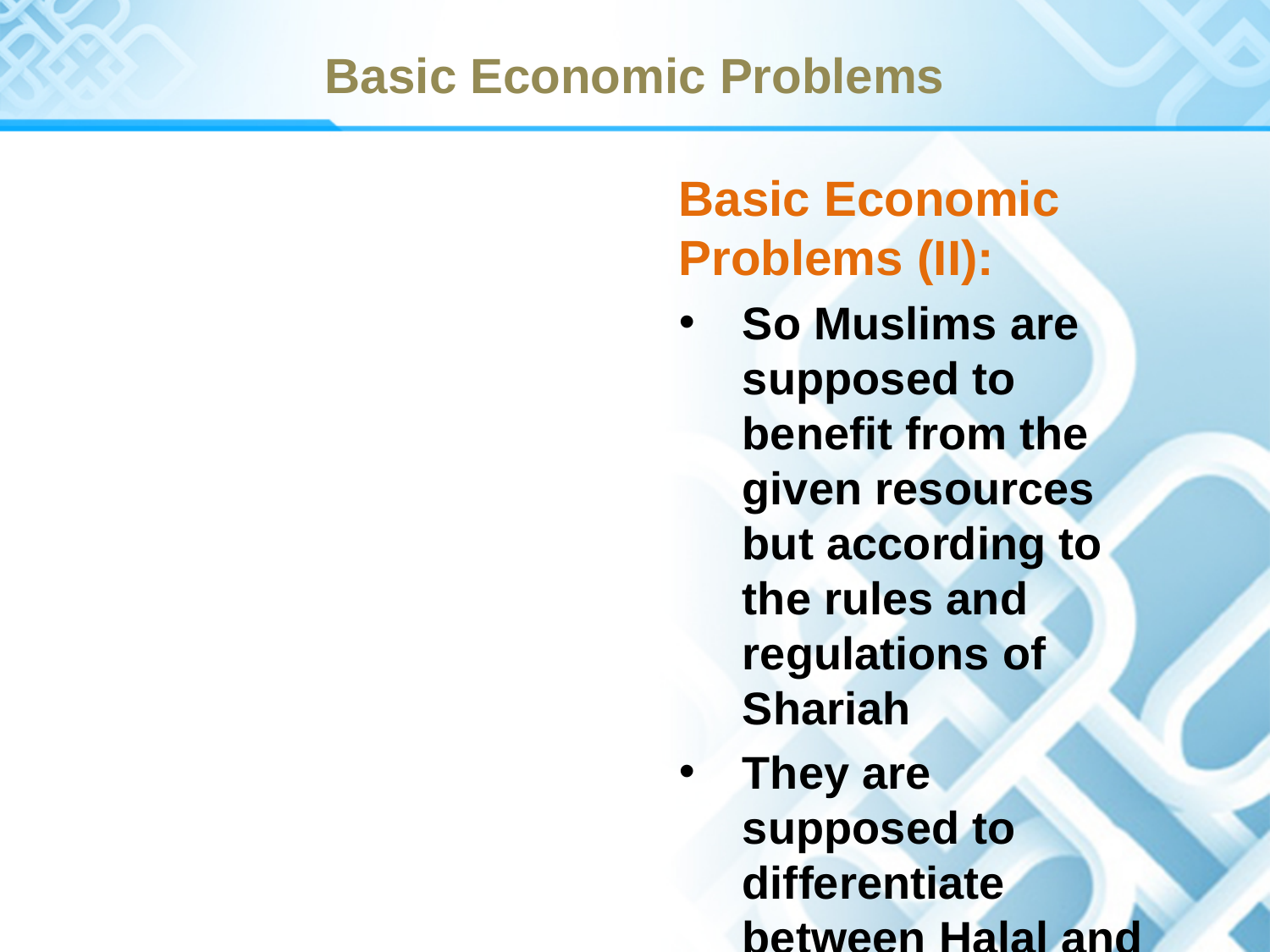

Basic Economic Problems
Basic Economic Problems (II):
So Muslims are supposed to benefit from the given resources but according to the rules and regulations of Shariah
They are supposed to differentiate between Halal and Haram